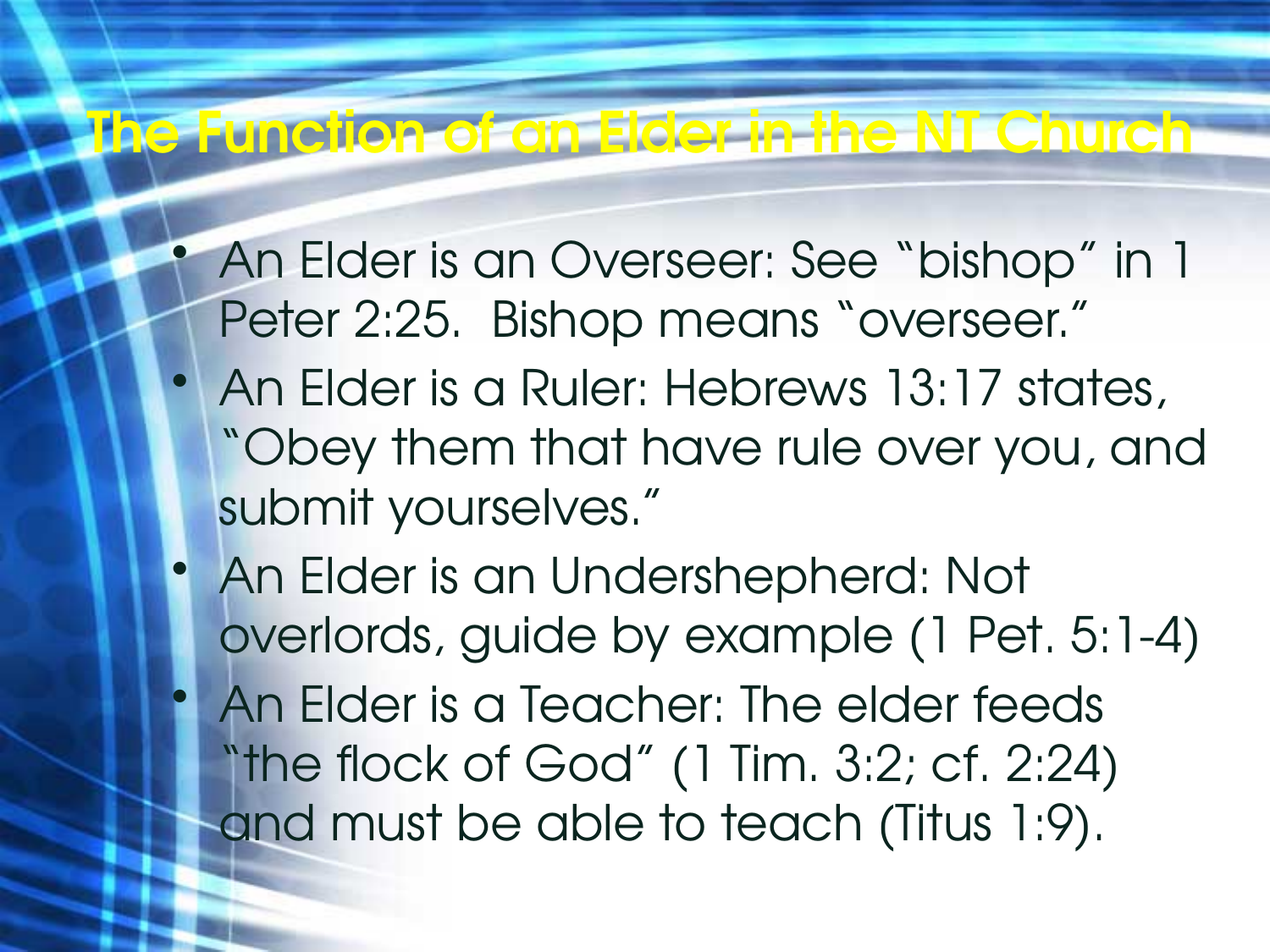

# The Function of an Elder in the NT Church
An Elder is an Overseer: See “bishop” in 1 Peter 2:25.  Bishop means “overseer.”
An Elder is a Ruler: Hebrews 13:17 states, “Obey them that have rule over you, and submit yourselves.”
An Elder is an Undershepherd: Not overlords, guide by example (1 Pet. 5:1-4)
An Elder is a Teacher: The elder feeds “the flock of God” (1 Tim. 3:2; cf. 2:24) and must be able to teach (Titus 1:9).